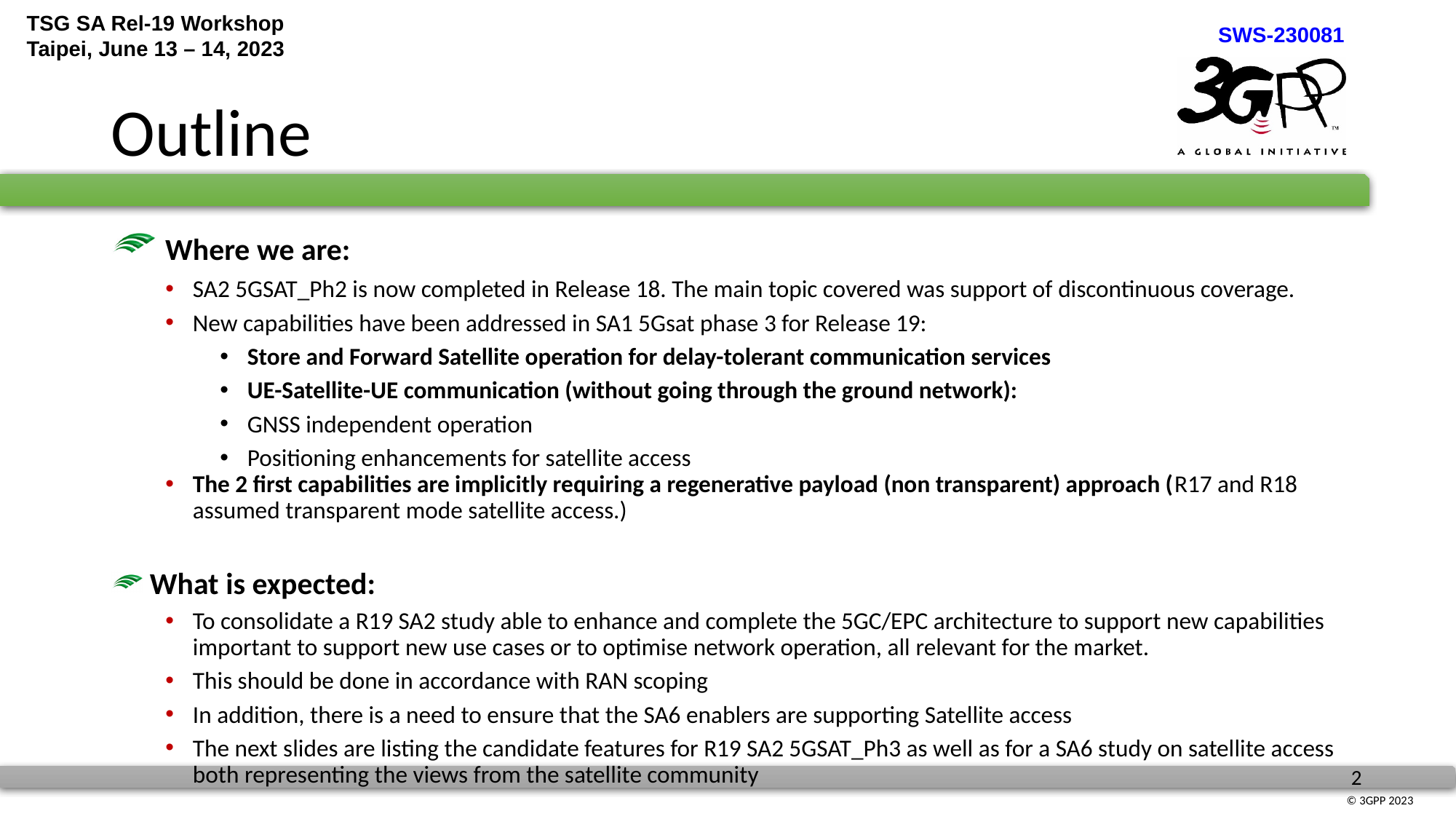

# Outline
 Where we are:
SA2 5GSAT_Ph2 is now completed in Release 18. The main topic covered was support of discontinuous coverage.
New capabilities have been addressed in SA1 5Gsat phase 3 for Release 19:
Store and Forward Satellite operation for delay-tolerant communication services
UE-Satellite-UE communication (without going through the ground network):
GNSS independent operation
Positioning enhancements for satellite access
The 2 first capabilities are implicitly requiring a regenerative payload (non transparent) approach (R17 and R18 assumed transparent mode satellite access.)

 What is expected:
To consolidate a R19 SA2 study able to enhance and complete the 5GC/EPC architecture to support new capabilities important to support new use cases or to optimise network operation, all relevant for the market.
This should be done in accordance with RAN scoping
In addition, there is a need to ensure that the SA6 enablers are supporting Satellite access
The next slides are listing the candidate features for R19 SA2 5GSAT_Ph3 as well as for a SA6 study on satellite access both representing the views from the satellite community